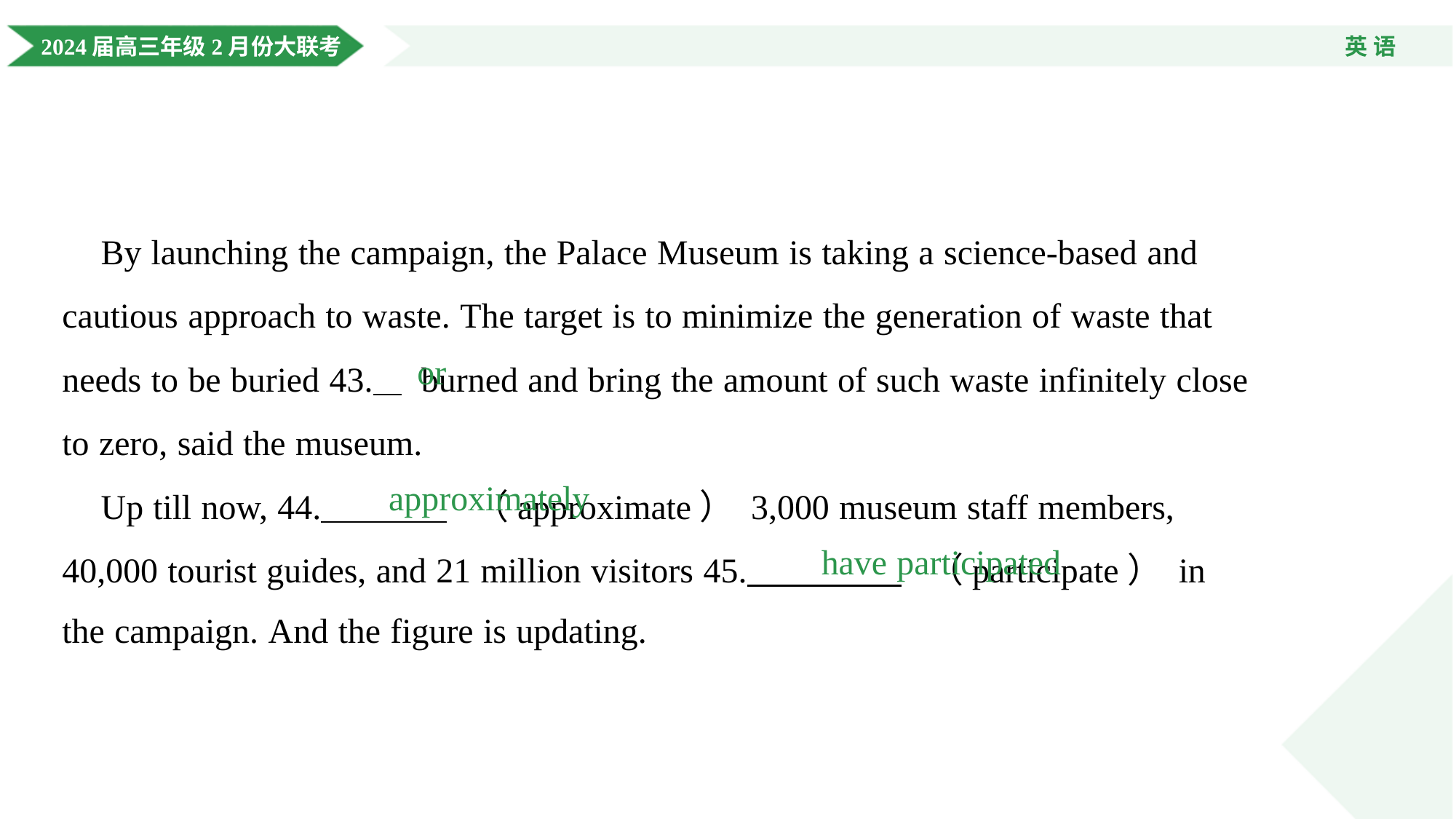

By launching the campaign, the Palace Museum is taking a science-based and
cautious approach to waste. The target is to minimize the generation of waste that
needs to be buried 43.   . burned and bring the amount of such waste infinitely close
to zero, said the museum.
    Up till now, 44.             . （approximate） 3,000 museum staff members,
40,000 tourist guides, and 21 million visitors 45.                . （participate） in
the campaign. And the figure is updating.
or
approximately
have participated